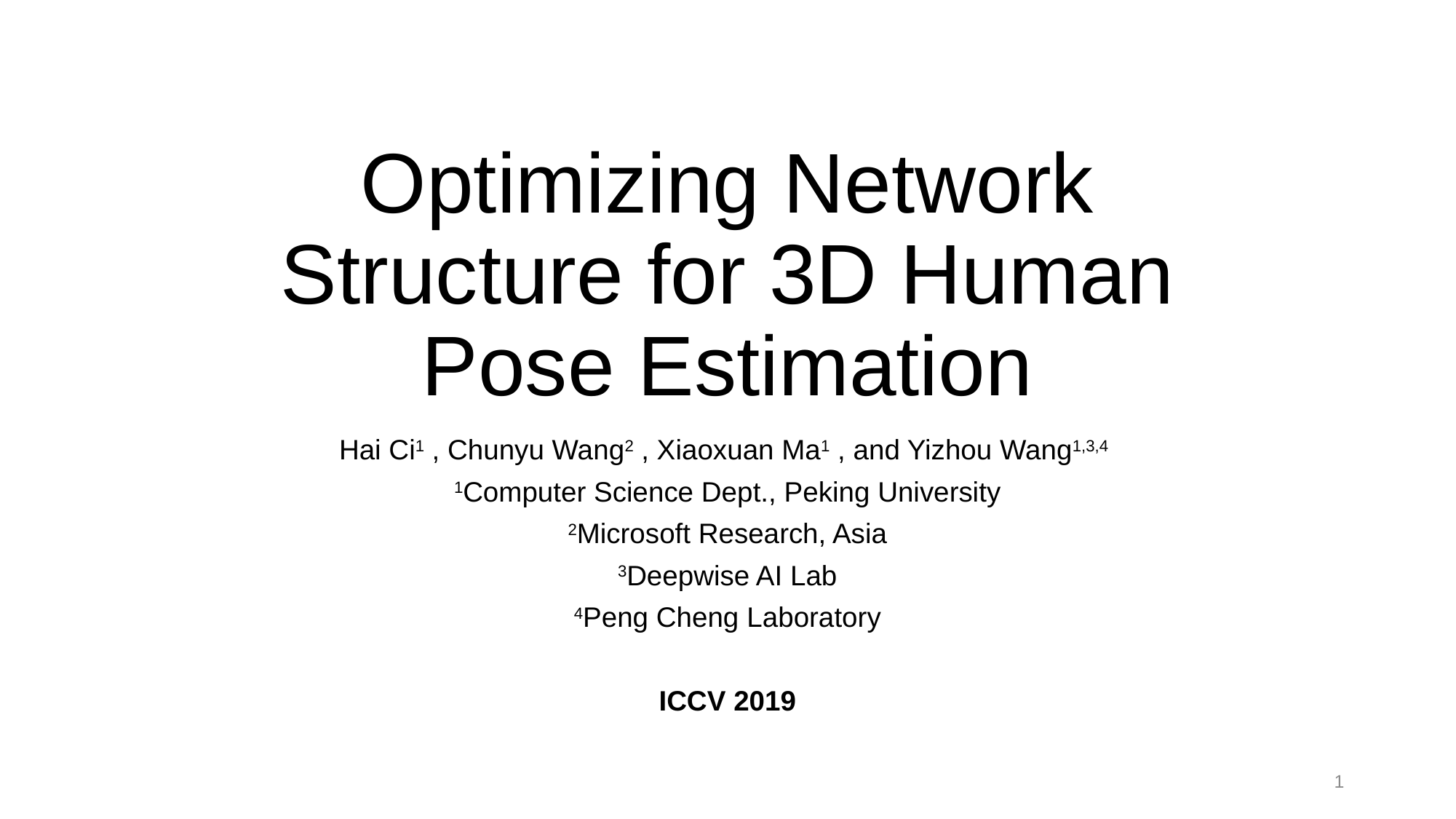

# Optimizing Network Structure for 3D Human Pose Estimation
Hai Ci1 , Chunyu Wang2 , Xiaoxuan Ma1 , and Yizhou Wang1,3,4
1Computer Science Dept., Peking University
2Microsoft Research, Asia
3Deepwise AI Lab
4Peng Cheng Laboratory

ICCV 2019
1